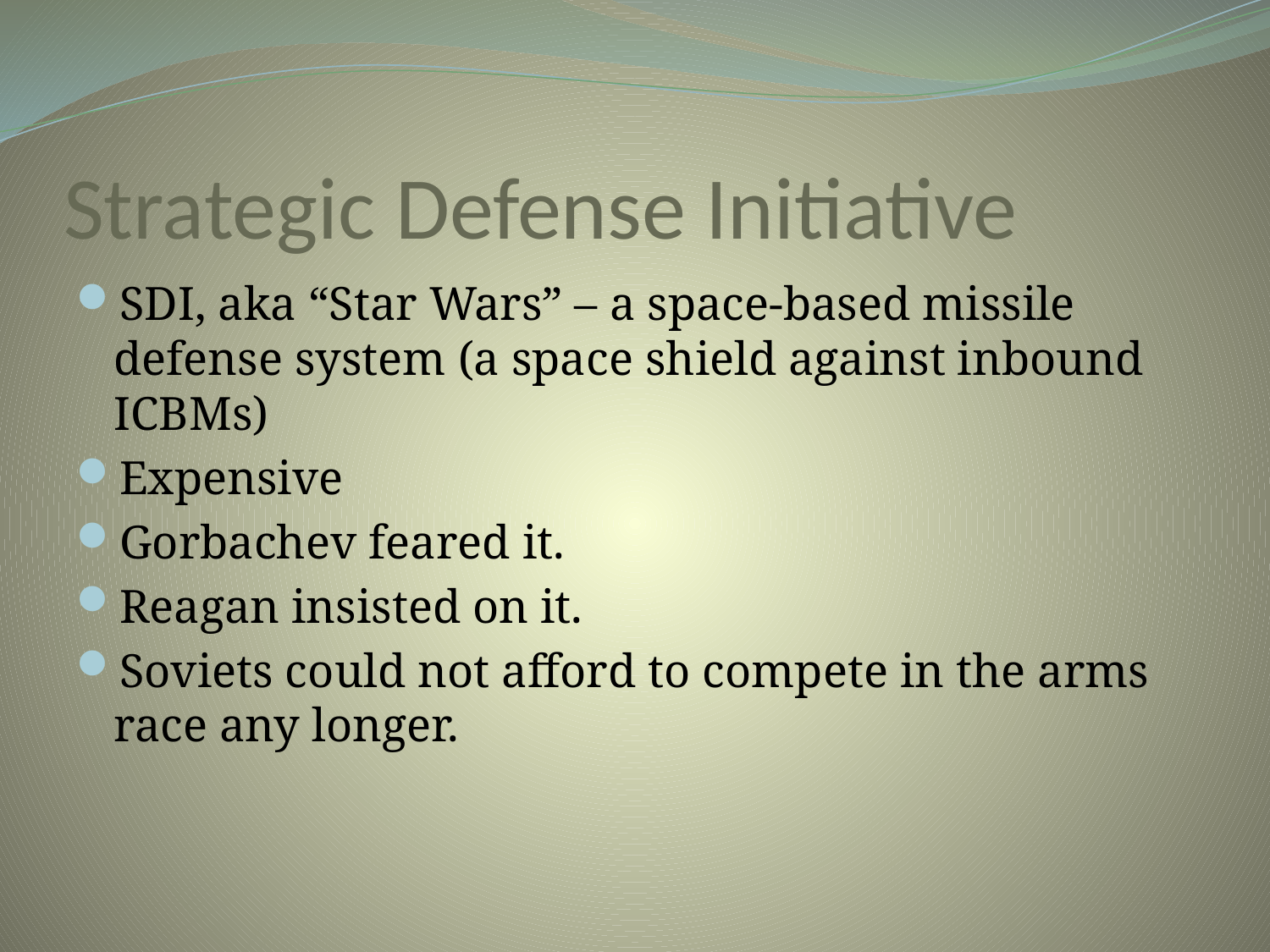

# Strategic Defense Initiative
SDI, aka “Star Wars” – a space-based missile defense system (a space shield against inbound ICBMs)
Expensive
Gorbachev feared it.
Reagan insisted on it.
Soviets could not afford to compete in the arms race any longer.